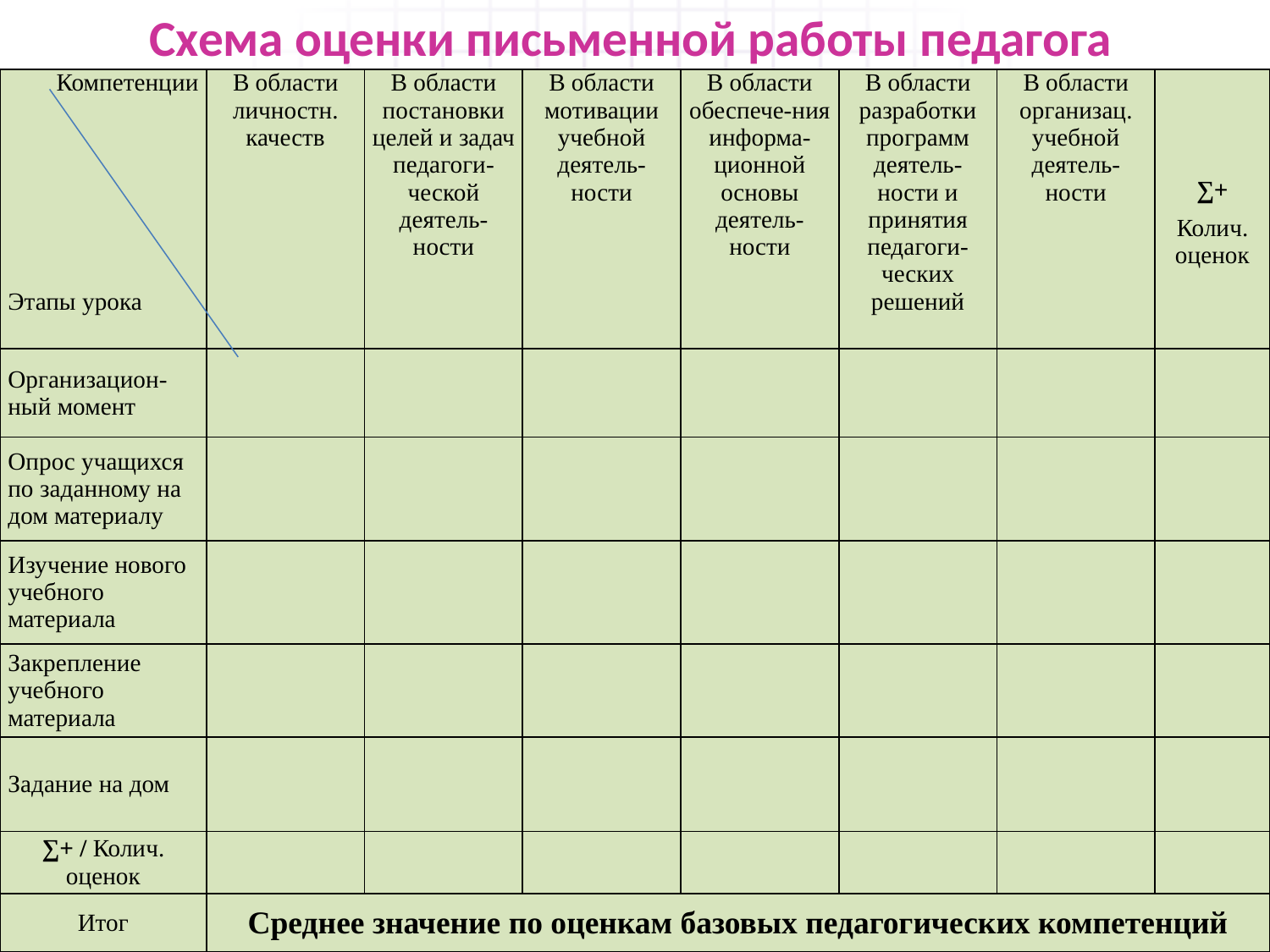

# Схема оценки письменной работы педагога
| Компетенции Этапы урока | В области личностн. качеств | В области постановки целей и задач педагоги-ческой деятель-ности | В области мотивации учебной деятель-ности | В области обеспече-ния информа-ционной основы деятель-ности | В области разработки программ деятель-ности и принятия педагоги-ческих решений | В области организац. учебной деятель-ности | ∑+ Колич. оценок |
| --- | --- | --- | --- | --- | --- | --- | --- |
| Организацион-ный момент |  |  |  |  |  |  |  |
| Опрос учащихся по заданному на дом материалу |  |  |  |  |  |  |  |
| Изучение нового учебного материала |  |  |  |  |  |  |  |
| Закрепление учебного материала |  |  |  |  |  |  |  |
| Задание на дом |  |  |  |  |  |  |  |
| ∑+ / Колич. оценок |  |  |  |  |  |  |  |
| Итог | Среднее значение по оценкам базовых педагогических компетенций |  |  |  |  |  |  |